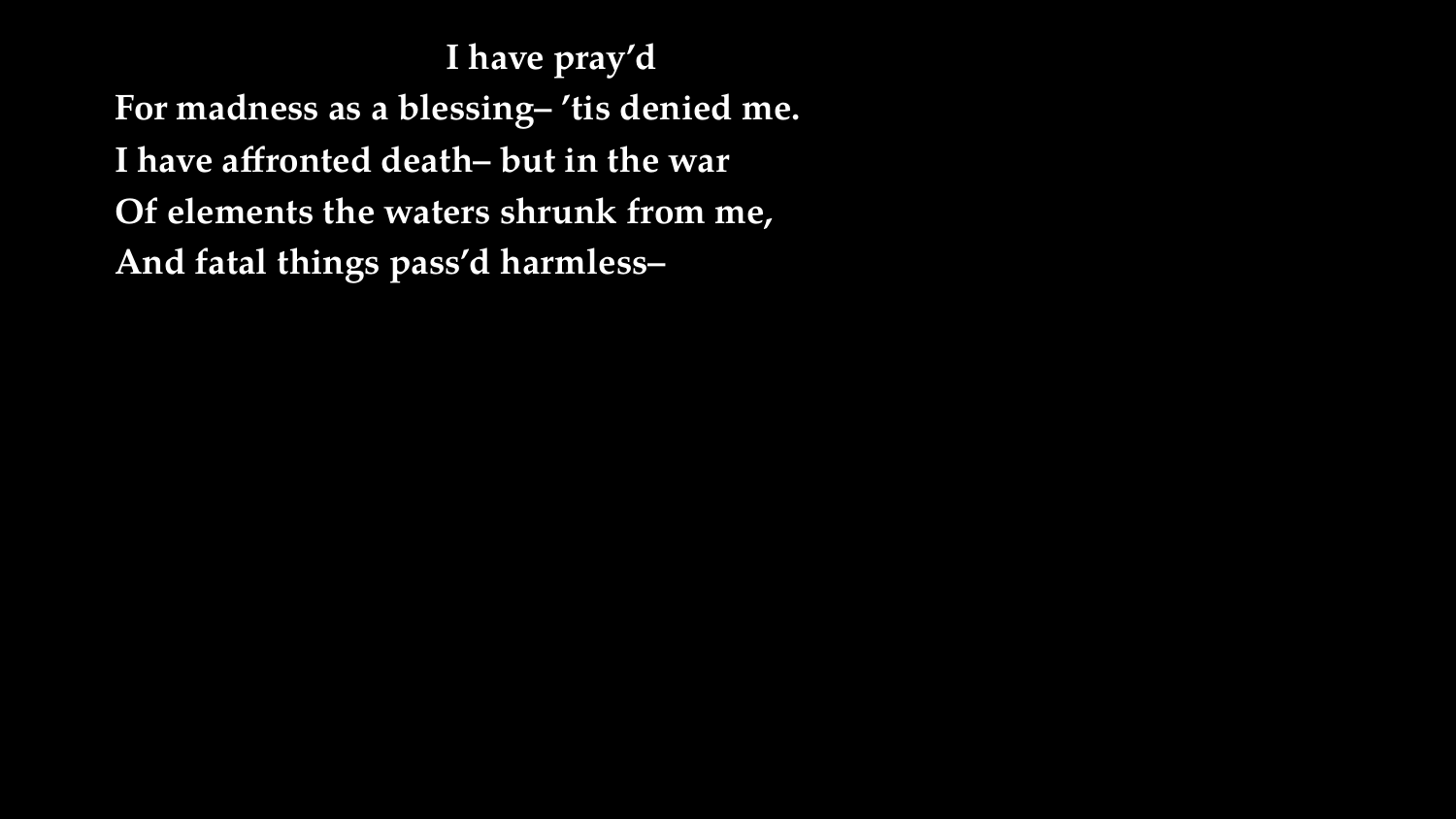

# I have pray’d For madness as a blessing– ’tis denied me. I have affronted death– but in the war Of elements the waters shrunk from me, And fatal things pass’d harmless–